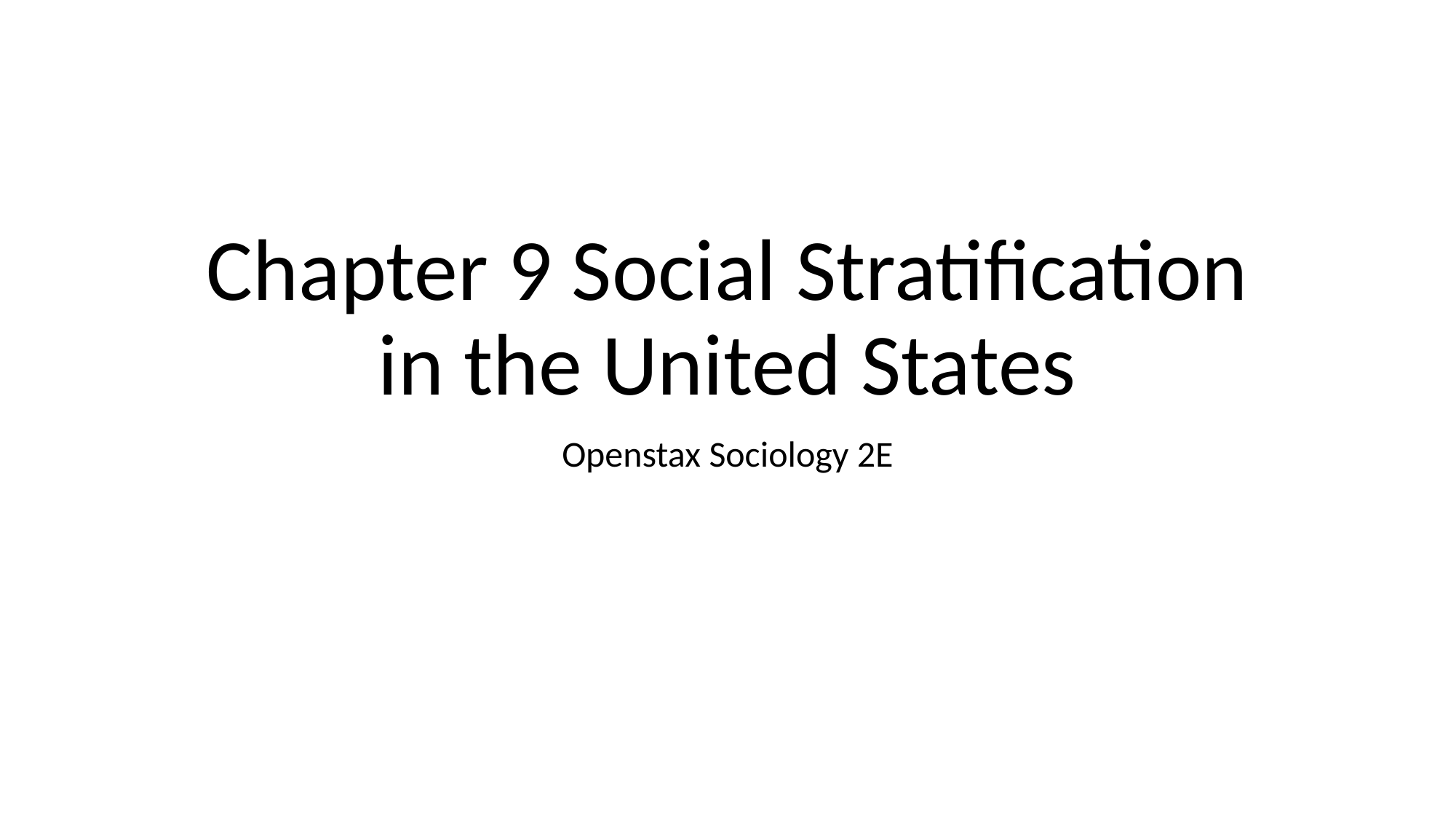

# Chapter 9 Social Stratification in the United States
Openstax Sociology 2E